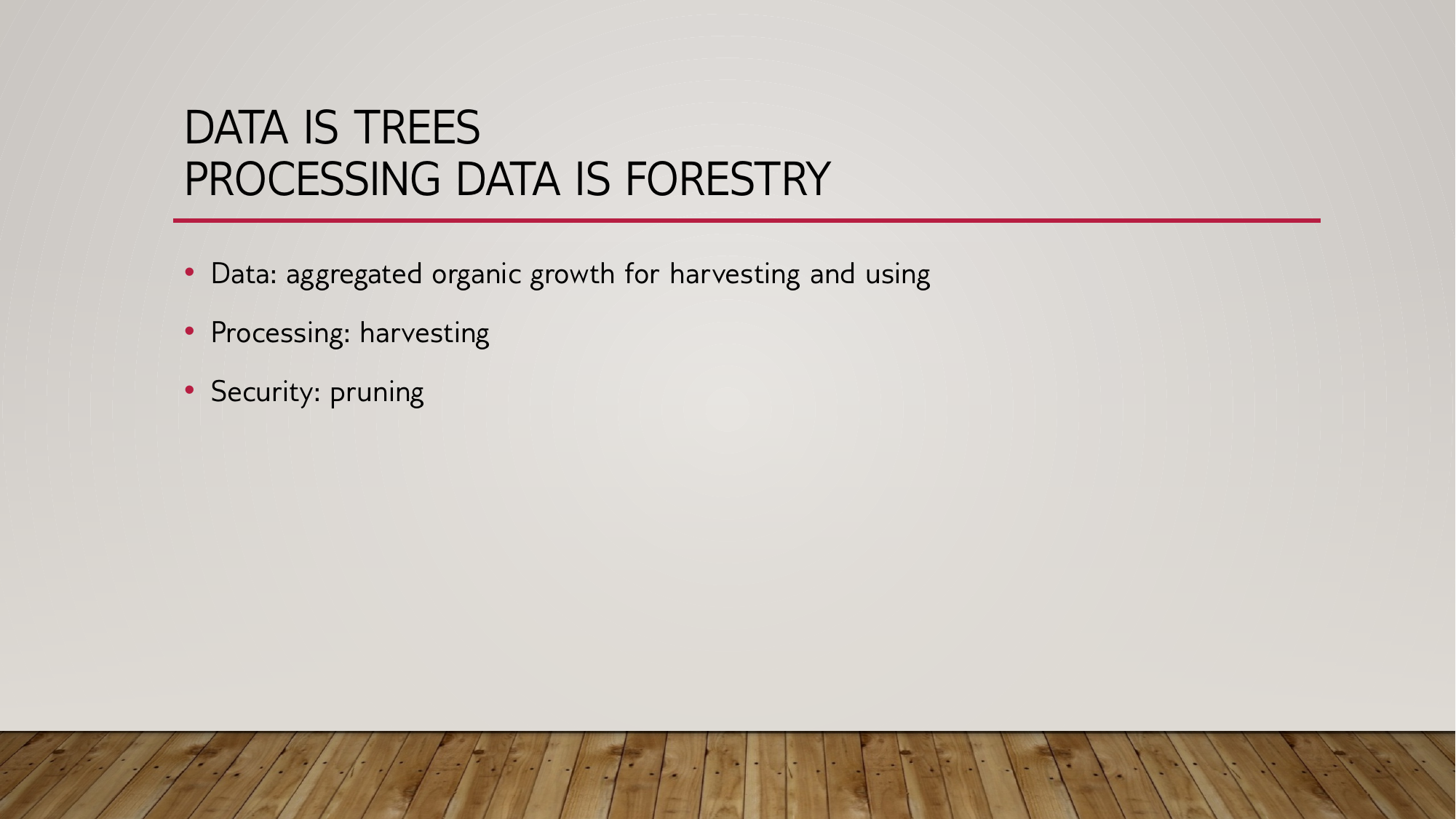

# Data is trees processing data is forestry
Data: aggregated organic growth for harvesting and using
Processing: harvesting
Security: pruning